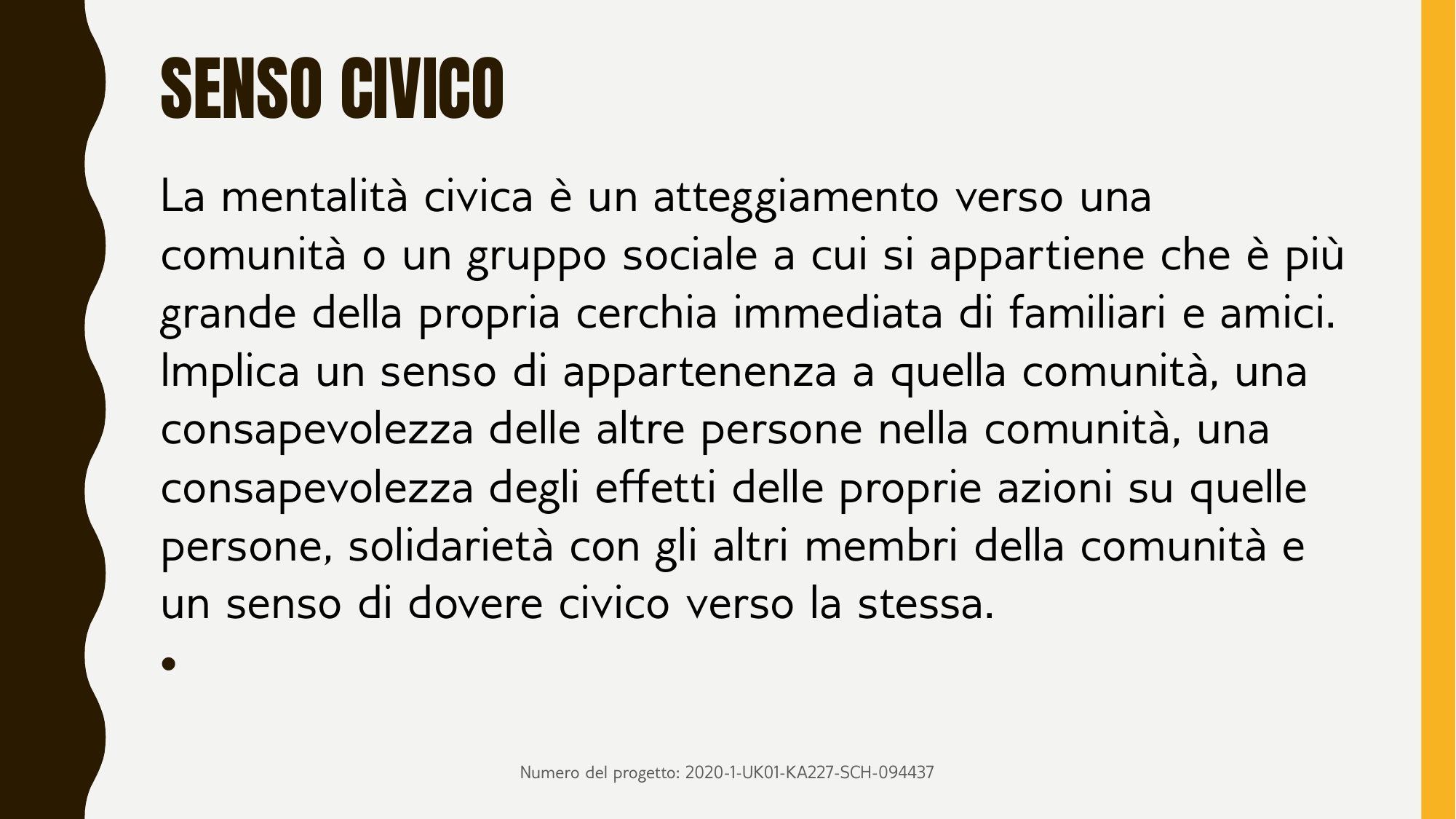

# SENSO CIVICO

La mentalità civica è un atteggiamento verso una comunità o un gruppo sociale a cui si appartiene che è più grande della propria cerchia immediata di familiari e amici. Implica un senso di appartenenza a quella comunità, una consapevolezza delle altre persone nella comunità, una consapevolezza degli effetti delle proprie azioni su quelle persone, solidarietà con gli altri membri della comunità e un senso di dovere civico verso la stessa.

Numero del progetto: 2020-1-UK01-KA227-SCH-094437